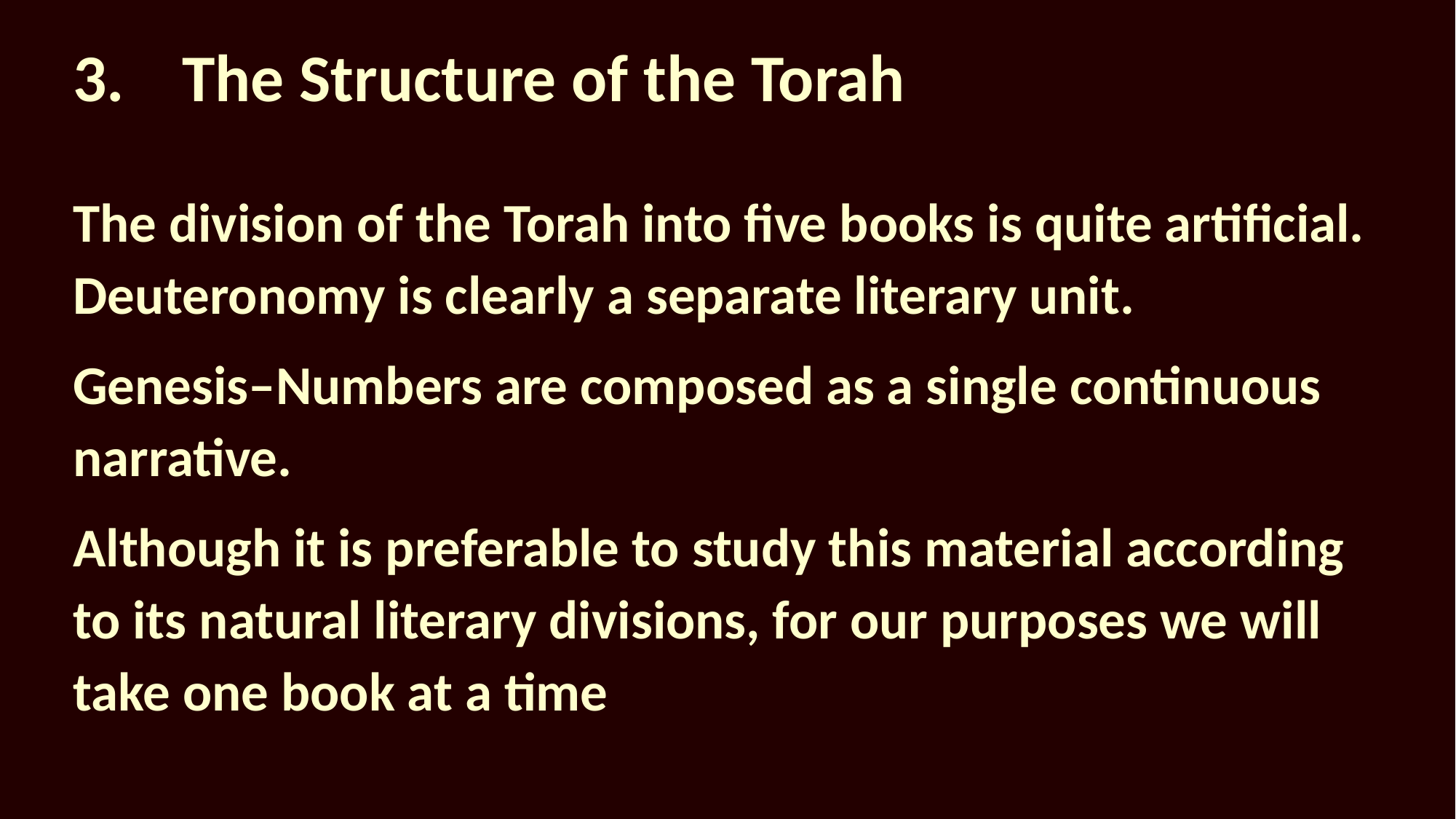

# 3.	The Structure of the Torah
The division of the Torah into five books is quite artificial. Deuteronomy is clearly a separate literary unit.
Genesis–Numbers are composed as a single continuous narrative.
Although it is preferable to study this material according to its natural literary divisions, for our purposes we will take one book at a time